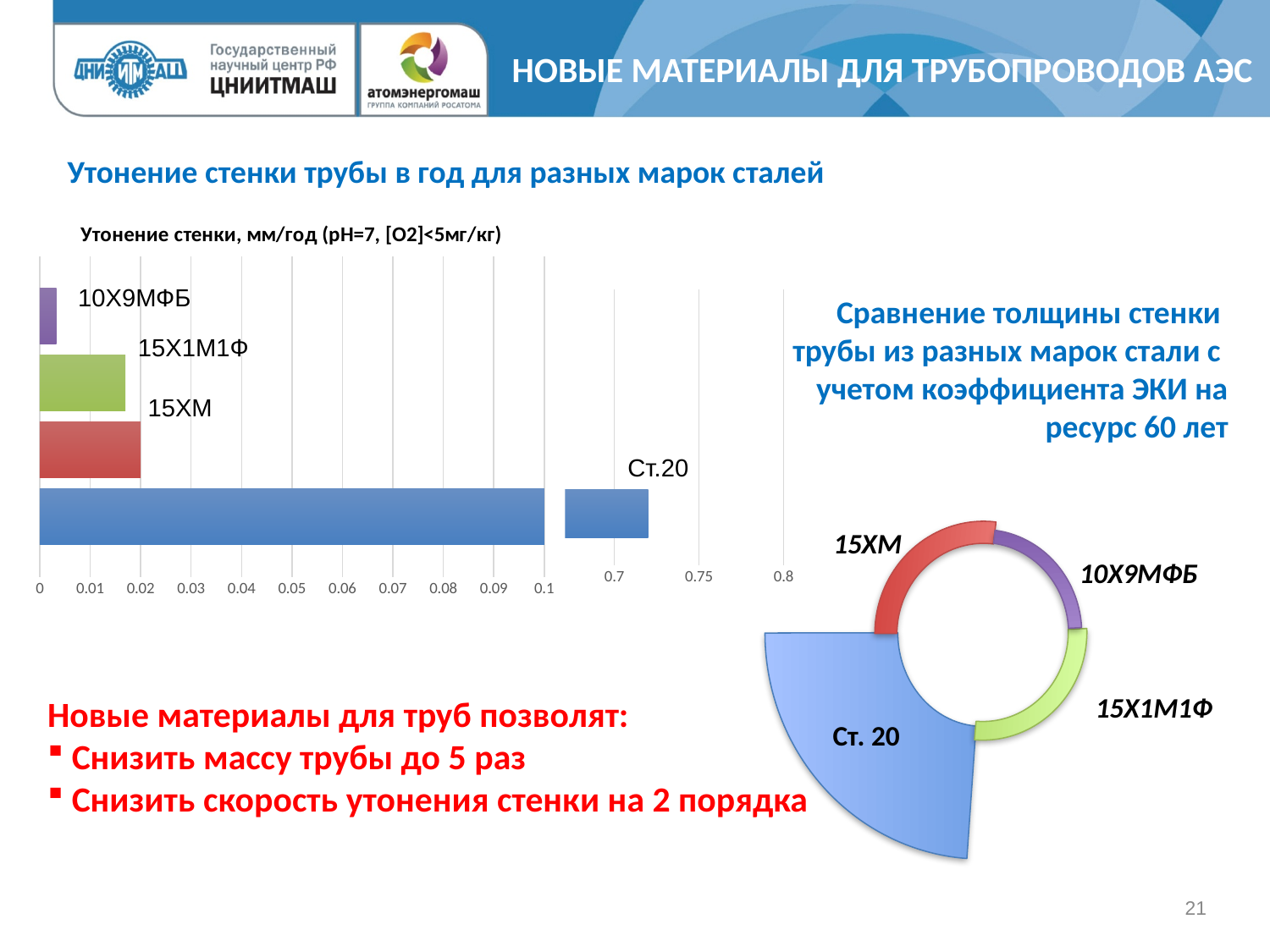

# Новые материалы для трубопроводов АЭС
Утонение стенки трубы в год для разных марок сталей

### Chart: Утонение стенки, мм/год (pH=7, [O2]˂5мг/кг)

| Category |  |  |  |  |
|---|---|---|---|---|

### Chart

| Category |  |  |  |  |
|---|---|---|---|---|
10Х9МФБ
15Х1М1Ф
15ХМ
Ст.20
Сравнение толщины стенки
трубы из разных марок стали с
учетом коэффициента ЭКИ на ресурс 60 лет

15ХМ

10Х9МФБ
15Х1М1Ф
Ст. 20
Новые материалы для труб позволят:
 Снизить массу трубы до 5 раз
 Снизить скорость утонения стенки на 2 порядка
21